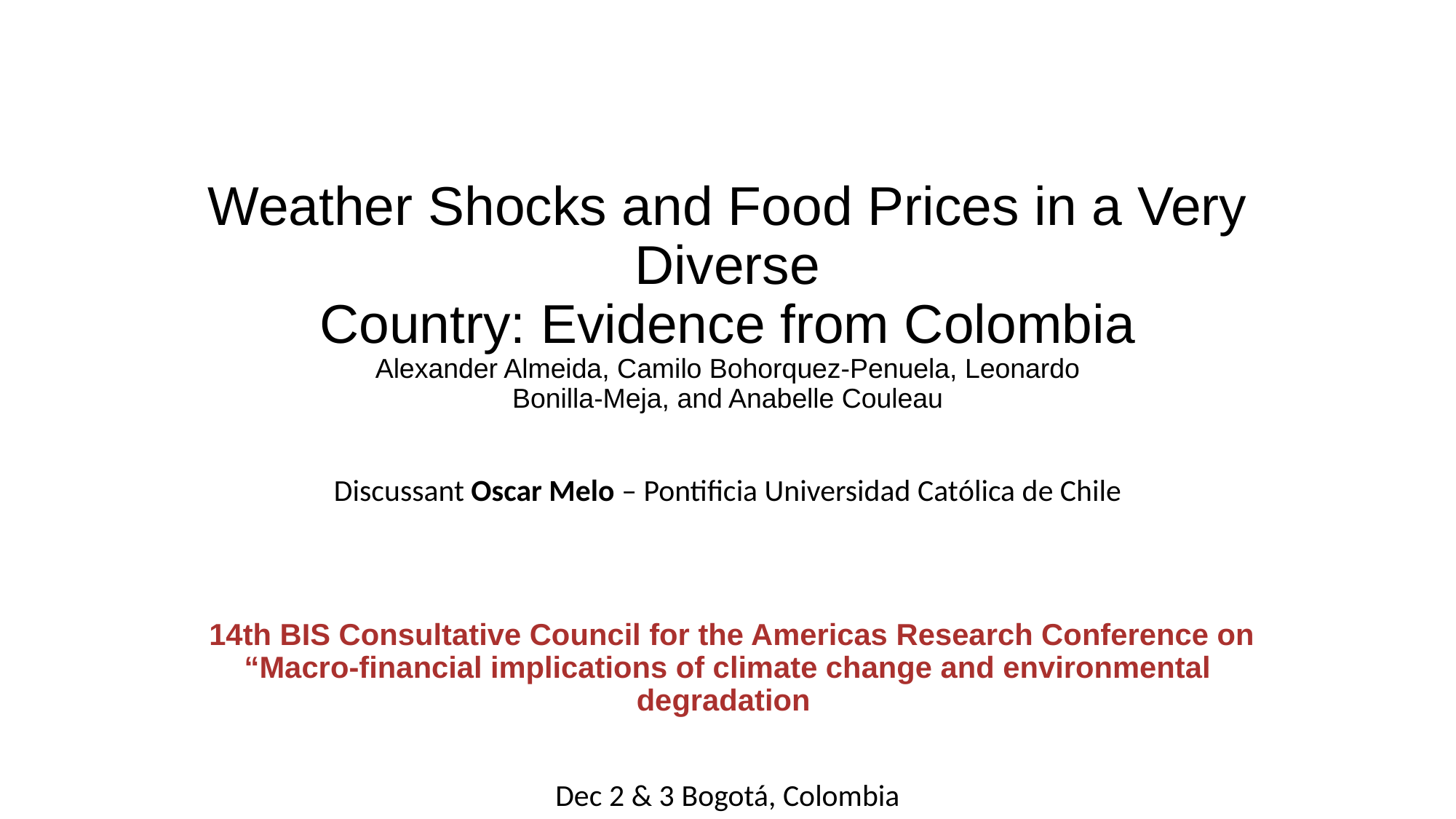

# Weather Shocks and Food Prices in a Very Diverse Country: Evidence from Colombia Alexander Almeida, Camilo Bohorquez-Penuela, Leonardo Bonilla-Meja, and Anabelle Couleau
Discussant Oscar Melo – Pontificia Universidad Católica de Chile

 14th BIS Consultative Council for the Americas Research Conference on “Macro-financial implications of climate change and environmental degradation

Dec 2 & 3 Bogotá, Colombia